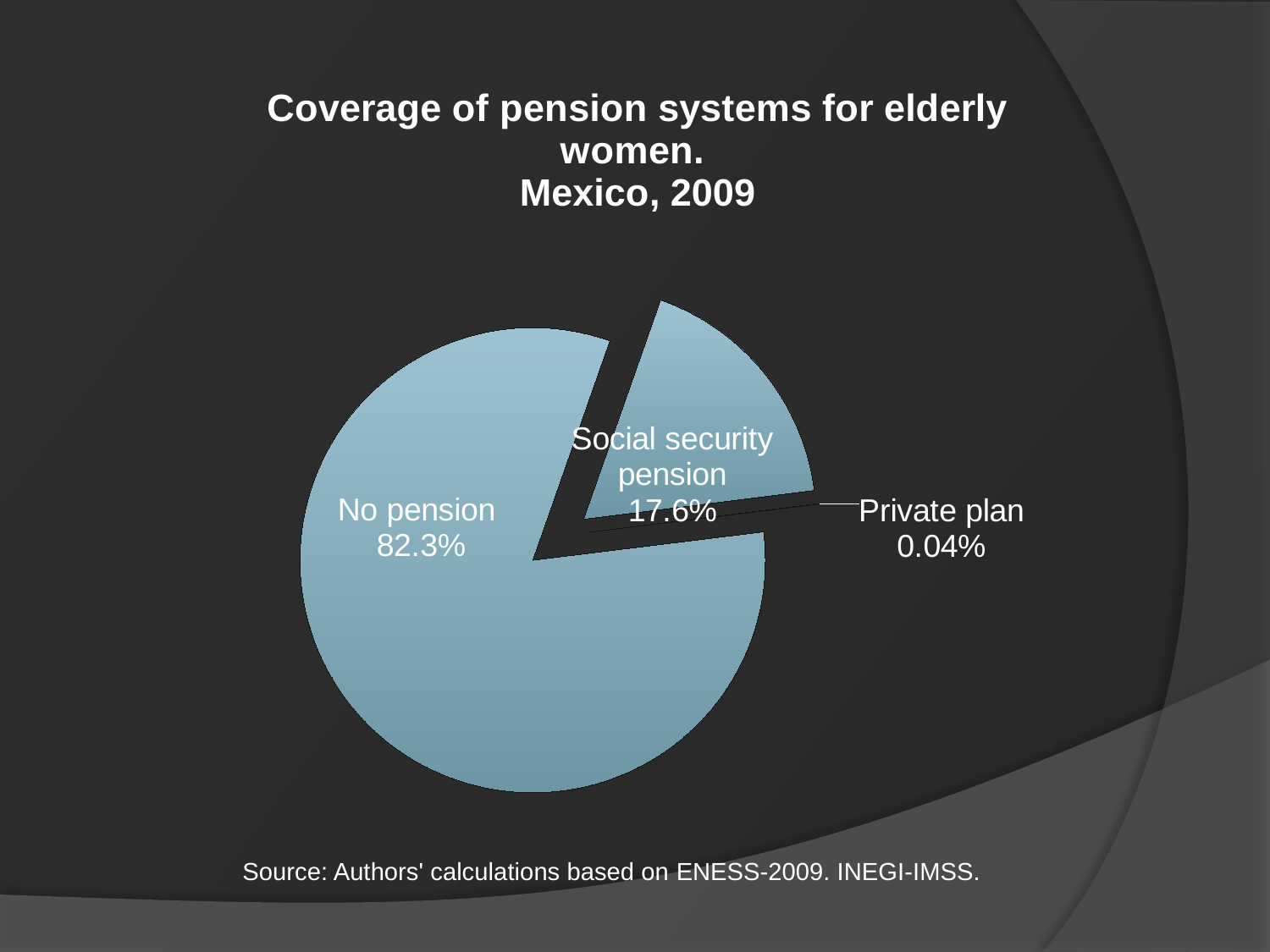

### Chart: Coverage of pension systems for elderly women.
Mexico, 2009

| Category | Recibe pensión de la SS |
|---|---|
| Sin pensión | 0.8232315877865902 |
| Pensión por la Seguridad Social | 0.1764086805383756 |
| Pensión por plan privado | 0.00035973167503428754 |
Source: Authors' calculations based on ENESS-2009. INEGI-IMSS.